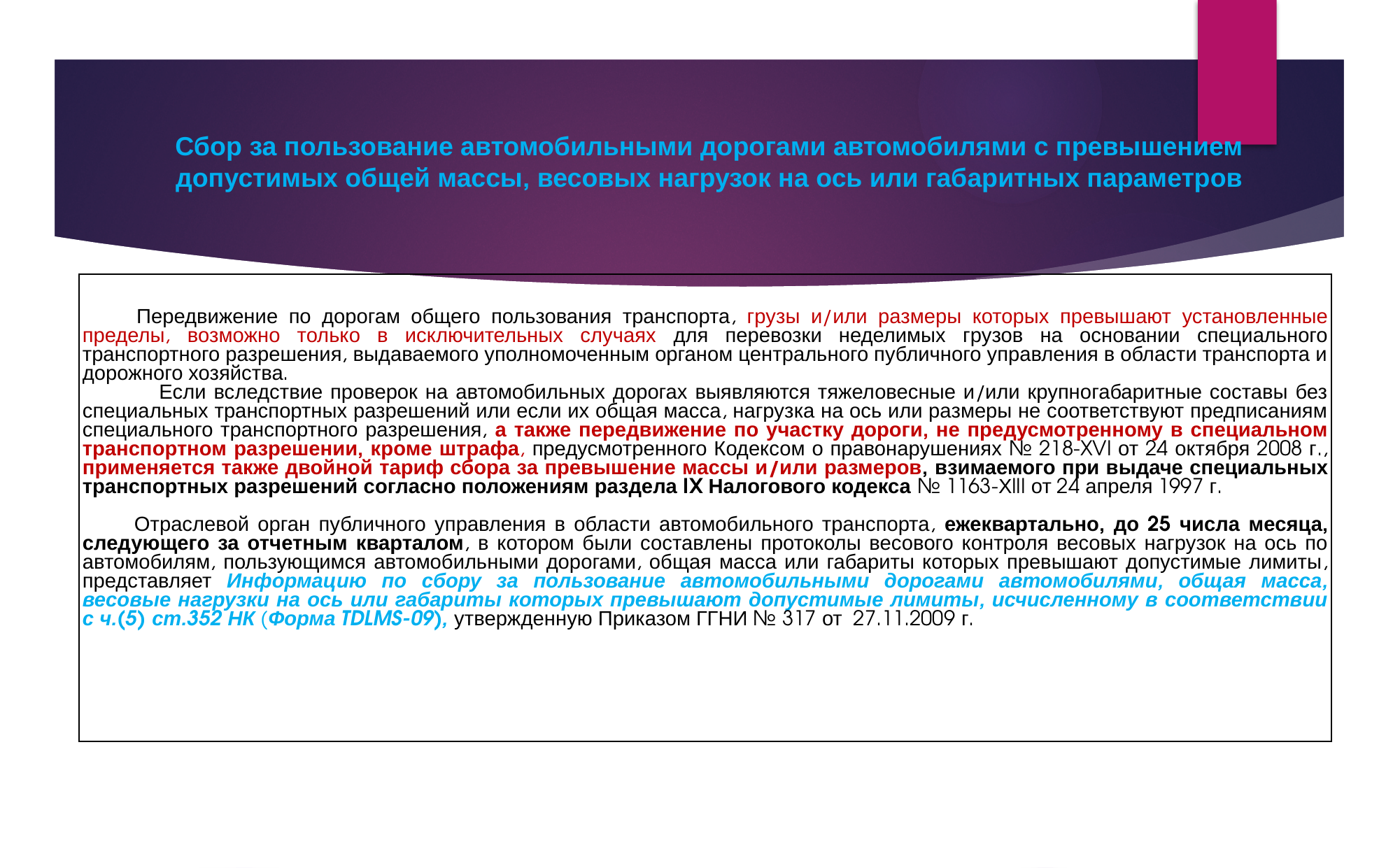

# Сбор за пользование автомобильными дорогами автомобилями с превышением допустимых общей массы, весовых нагрузок на ось или габаритных параметров
| Передвижение по дорогам общего пользования транспорта, грузы и/или размеры которых превышают установленные пределы, возможно только в исключительных случаях для перевозки неделимых грузов на основании специального транспортного разрешения, выдаваемого уполномоченным органом центрального публичного управления в области транспорта и дорожного хозяйства. Если вследствие проверок на автомобильных дорогах выявляются тяжеловесные и/или крупногабаритные составы без специальных транспортных разрешений или если их общая масса, нагрузка на ось или размеры не соответствуют предписаниям специального транспортного разрешения, а также передвижение по участку дороги, не предусмотренному в специальном транспортном разрешении, кроме штрафа, предусмотренного Кодексом о правонарушениях № 218-XVI от 24 октября 2008 г., применяется также двойной тариф сбора за превышение массы и/или размеров, взимаемого при выдаче специальных транспортных разрешений согласно положениям раздела IX Налогового кодекса № 1163-ХIII от 24 апреля 1997 г. Отраслевой орган публичного управления в области автомобильного транспорта, ежеквартально, до 25 числа месяца, следующего за отчетным кварталом, в котором были составлены протоколы весового контроля весовых нагрузок на ось по автомобилям, пользующимся автомобильными дорогами, общая масса или габариты которых превышают допустимые лимиты, представляет Информацию по сбору за пользование автомобильными дорогами автомобилями, общая масса, весовые нагрузки на ось или габариты которых превышают допустимые лимиты, исчисленному в соответствии с ч.(5) ст.352 НК (Форма TDLMS-09), утвержденную Приказом ГГНИ № 317 от 27.11.2009 г. |
| --- |